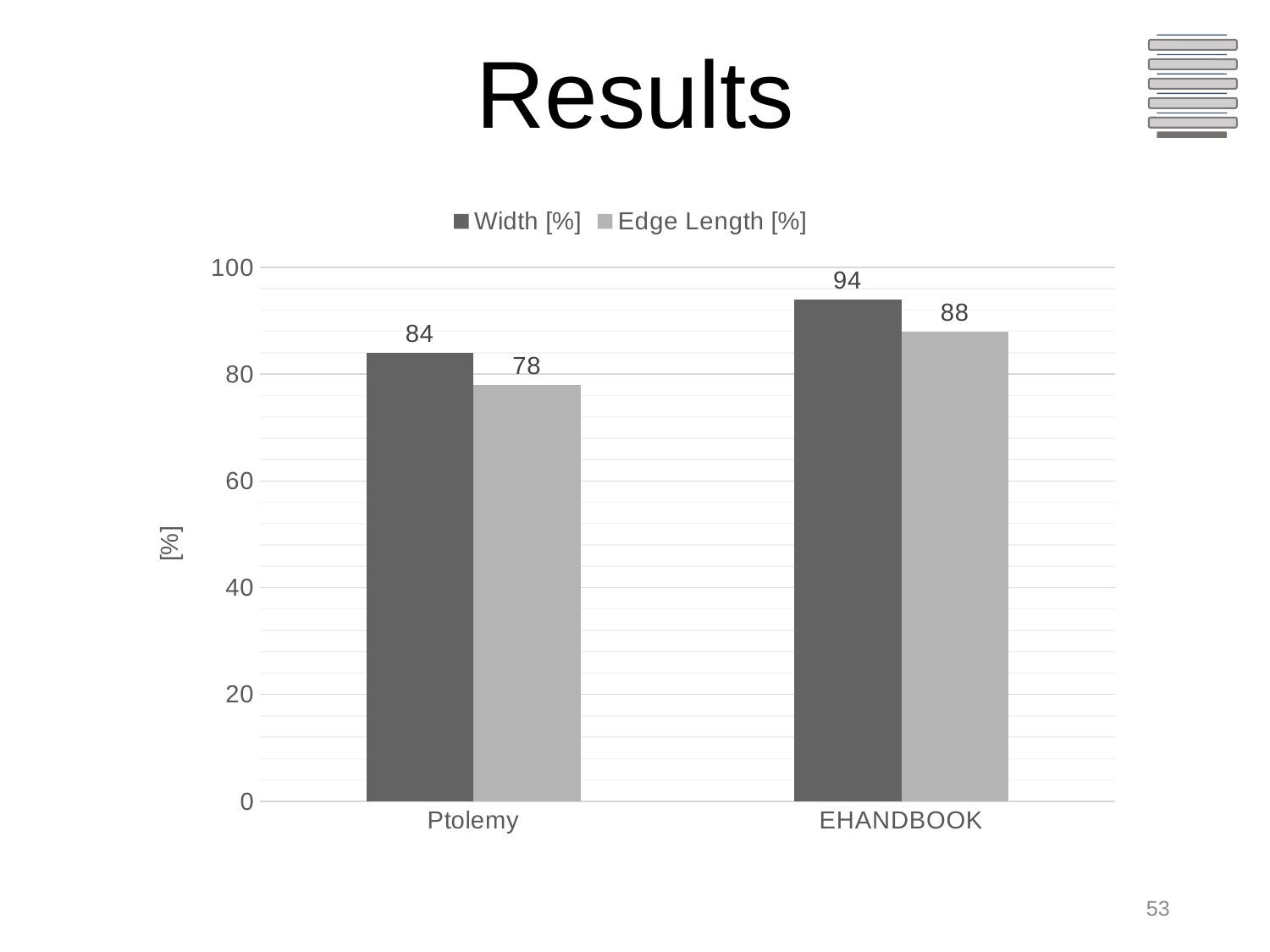

# Results

### Chart

| Category | Width [%] | Edge Length [%] |
|---|---|---|
| Ptolemy | 84.0 | 78.0 |
| EHANDBOOK | 94.0 | 88.0 |
53